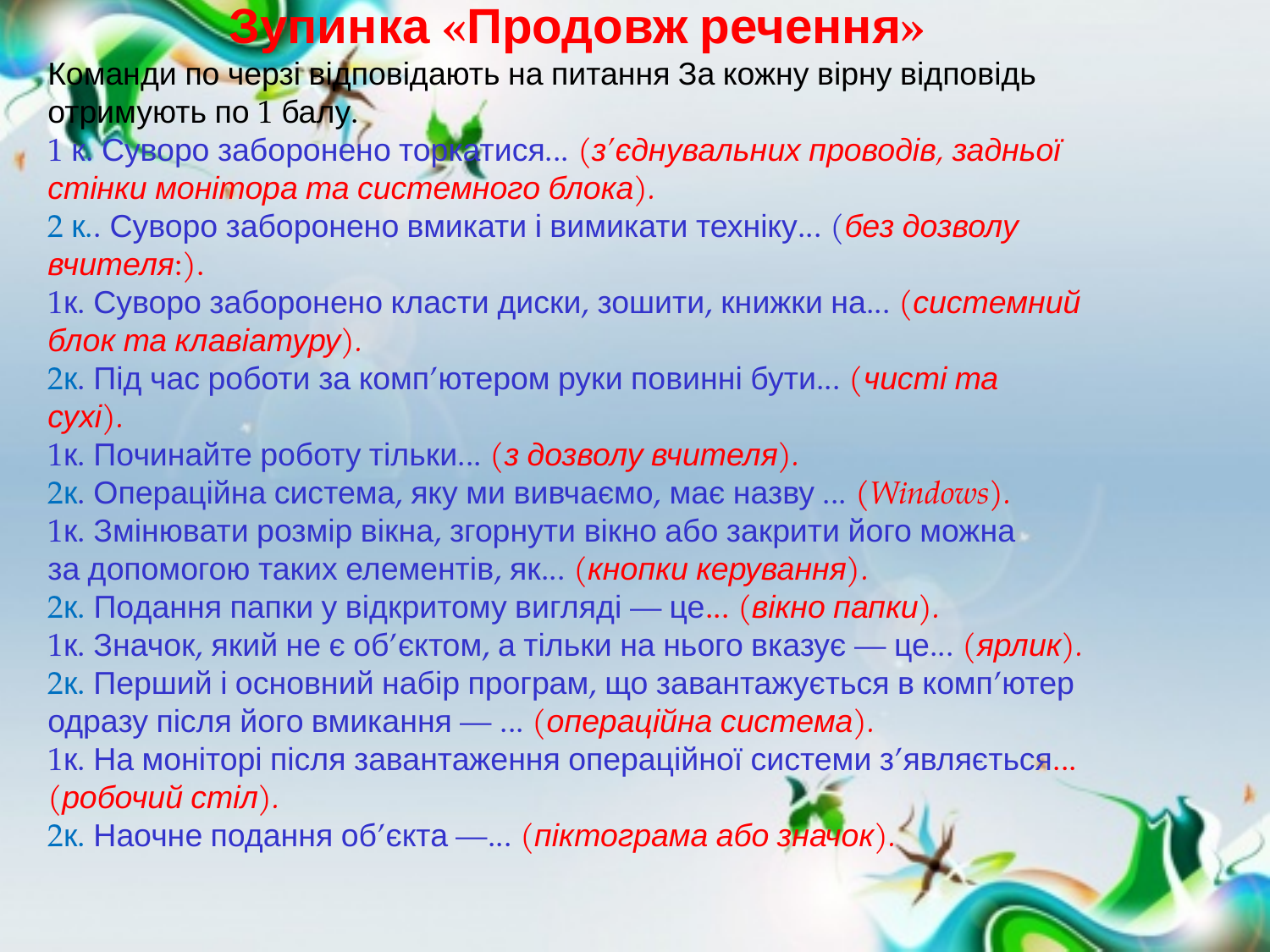

Зупинка «Продовж речення»
Команди по черзі відповідають на питання За кожну вірну відповідь отримують по 1 балу.
1 к. Суворо заборонено торкатися... (з’єднувальних проводів, задньої
стінки монітора та системного блока).
2 к.. Суворо заборонено вмикати і вимикати техніку... (без дозволу
вчителя:).
1к. Суворо заборонено класти диски, зошити, книжки на... (системний блок та клавіатуру).
2к. Під час роботи за комп’ютером руки повинні бути... (чисті та
сухі).
1к. Починайте роботу тільки... (з дозволу вчителя).
2к. Операційна система, яку ми вивчаємо, має назву ... (Windows).
1к. Змінювати розмір вікна, згорнути вікно або закрити його можна
за допомогою таких елементів, як... (кнопки керування).
2к. Подання папки у відкритому вигляді — це... (вікно папки).
1к. Значок, який не є об’єктом, а тільки на нього вказує — це... (ярлик).
2к. Перший і основний набір програм, що завантажується в комп’ютер одразу після його вмикання — ... (операційна система).
1к. На моніторі після завантаження операційної системи з’являється...(робочий стіл).
2к. Наочне подання об’єкта —... (піктограма або значок).